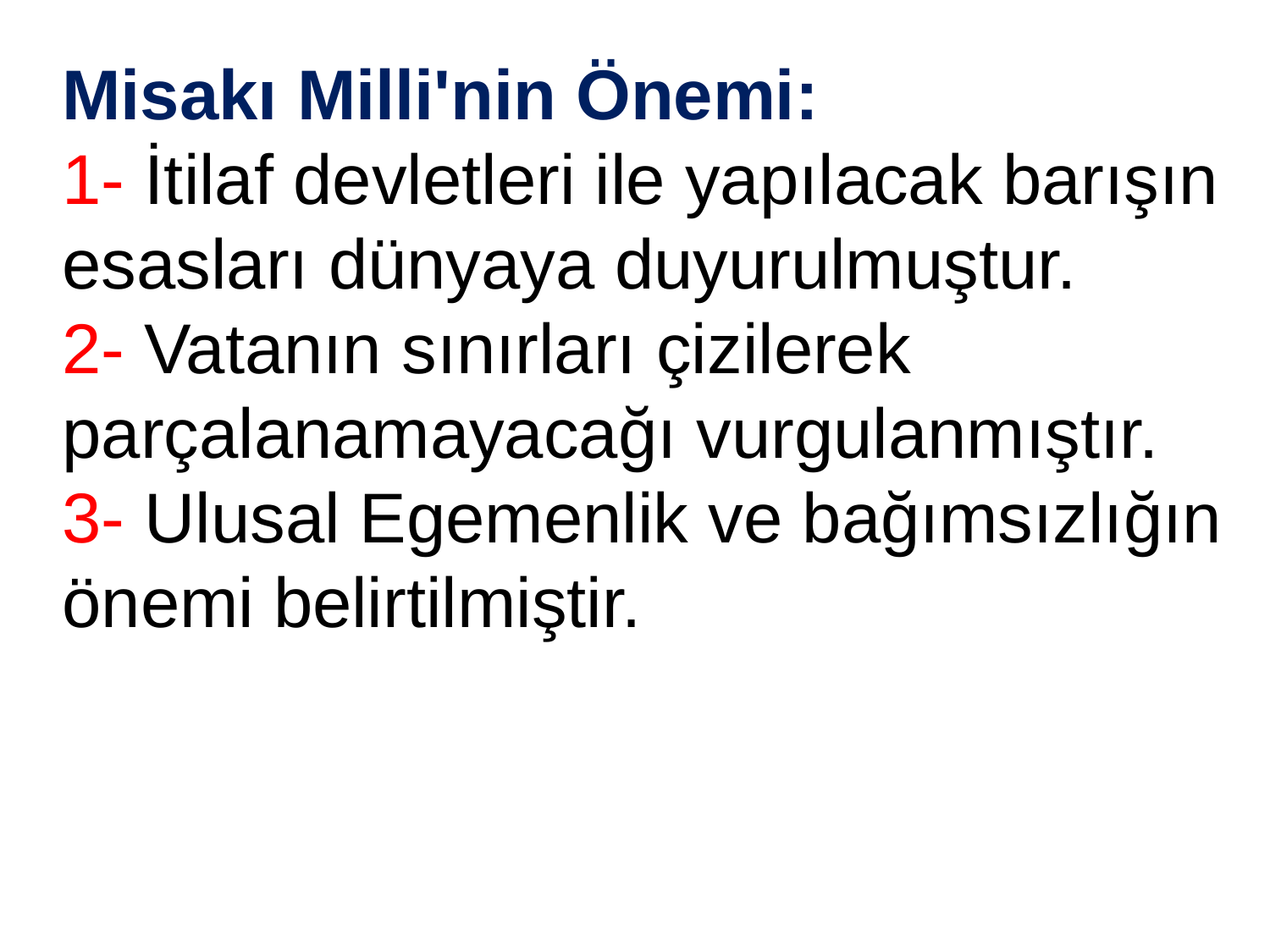

Misakı Milli'nin Önemi:
1- İtilaf devletleri ile yapılacak barışın esasları dünyaya duyurulmuştur.
2- Vatanın sınırları çizilerek parçalanamayacağı vurgulanmıştır.
3- Ulusal Egemenlik ve bağımsızlığın önemi belirtilmiştir.